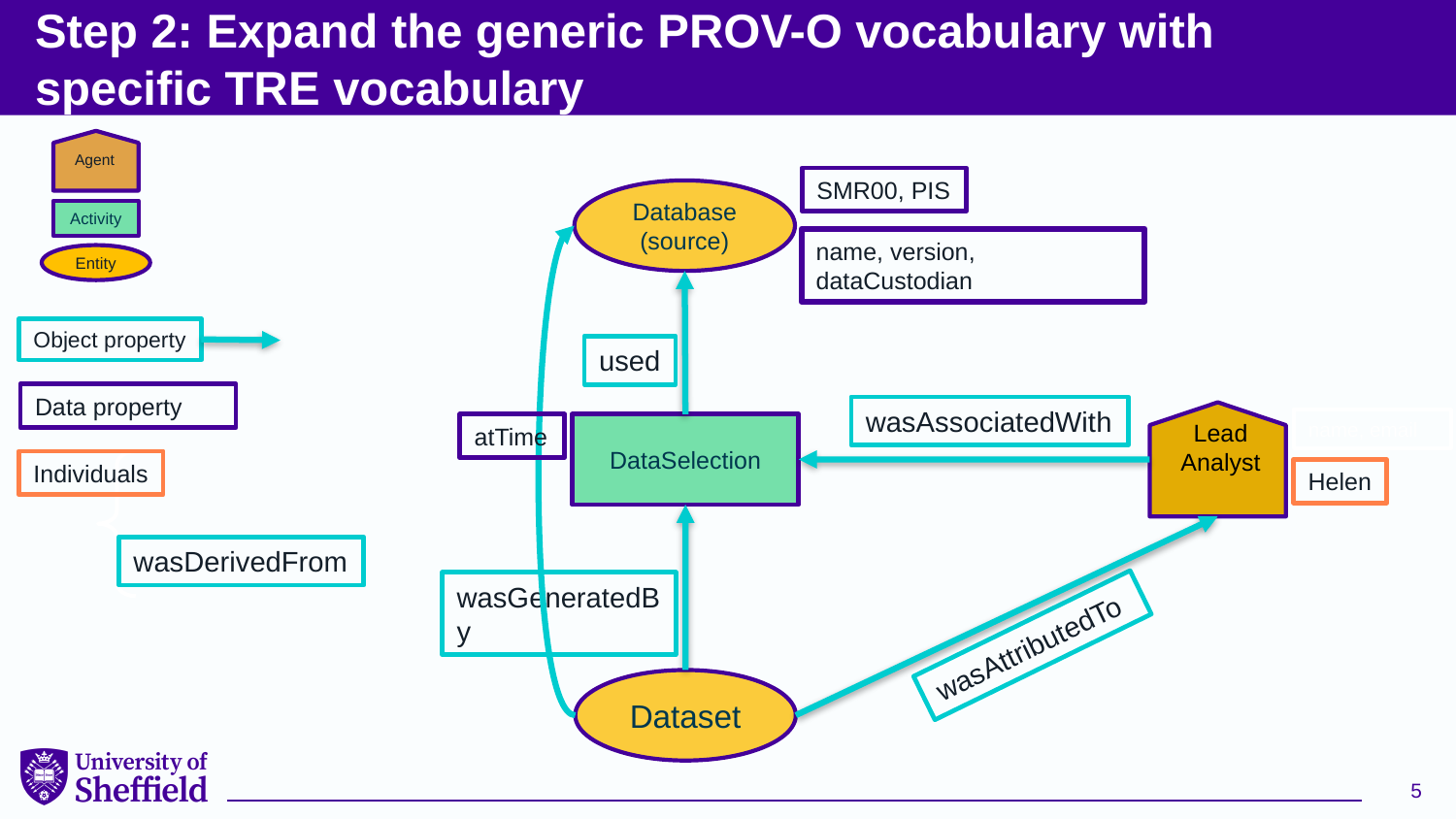

# Step 2: Expand the generic PROV-O vocabulary with specific TRE vocabulary

Agent
Activity
Entity
SMR00, PIS
Database (source)
name, version, dataCustodian
Object property
used
Data property
wasAssociatedWith

Lead Analyst
name, email
atTime
DataSelection
Individuals

Helen
wasDerivedFrom
wasGeneratedBy
wasAttributedTo
Dataset
5